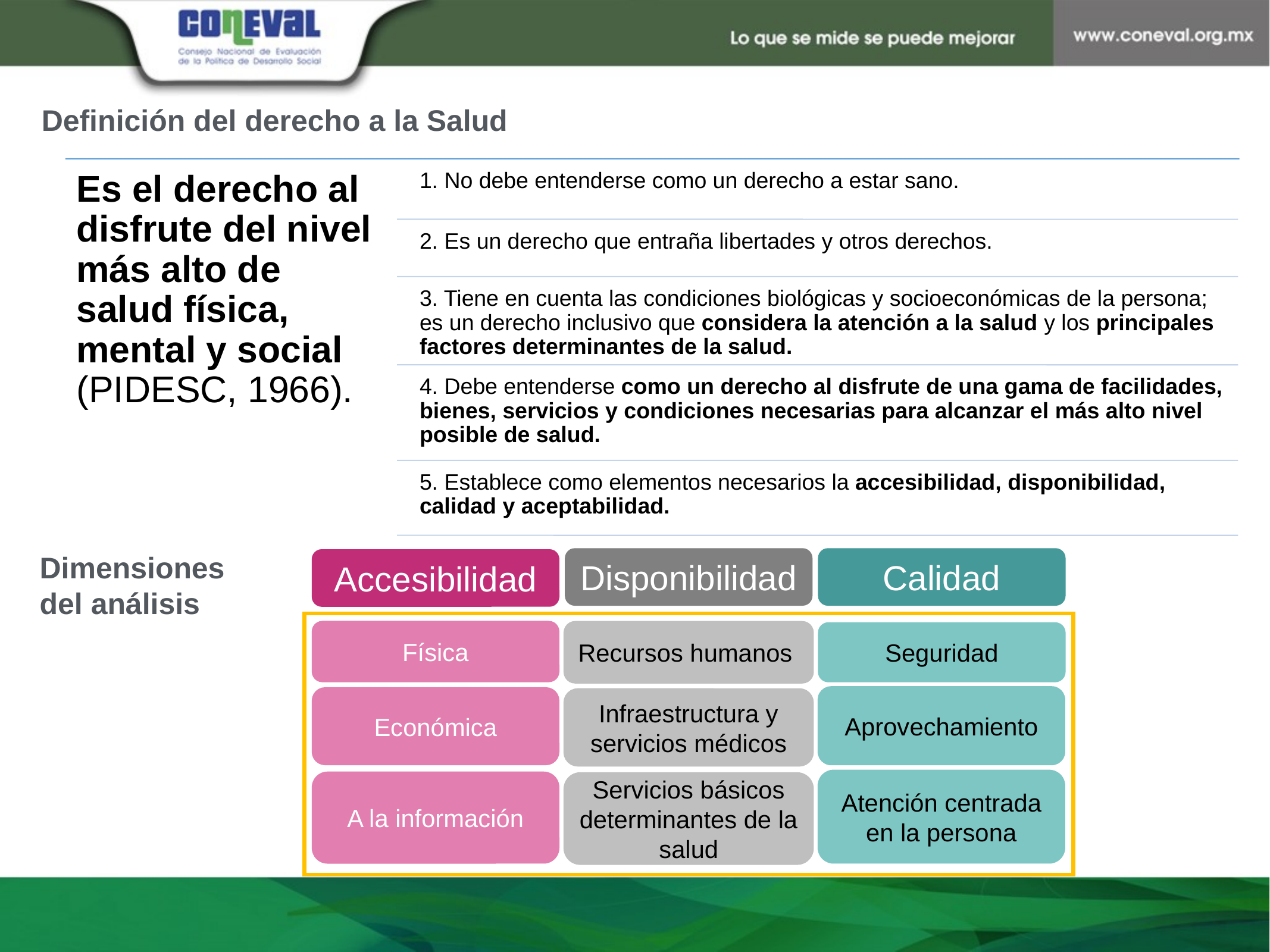

Definición del derecho a la Salud
Es el derecho al disfrute del nivel más alto de salud física, mental y social  (PIDESC, 1966).
1. No debe entenderse como un derecho a estar sano.
2. Es un derecho que entraña libertades y otros derechos.
3. Tiene en cuenta las condiciones biológicas y socioeconómicas de la persona; es un derecho inclusivo que considera la atención a la salud y los principales factores determinantes de la salud.
4. Debe entenderse como un derecho al disfrute de una gama de facilidades, bienes, servicios y condiciones necesarias para alcanzar el más alto nivel posible de salud.
5. Establece como elementos necesarios la accesibilidad, disponibilidad, calidad y aceptabilidad.
Dimensiones del análisis
Disponibilidad
Calidad
Accesibilidad

Física
Recursos humanos
Seguridad
Aprovechamiento
Económica
Infraestructura y servicios médicos
Atención centrada en la persona
A la información
Servicios básicos determinantes de la salud